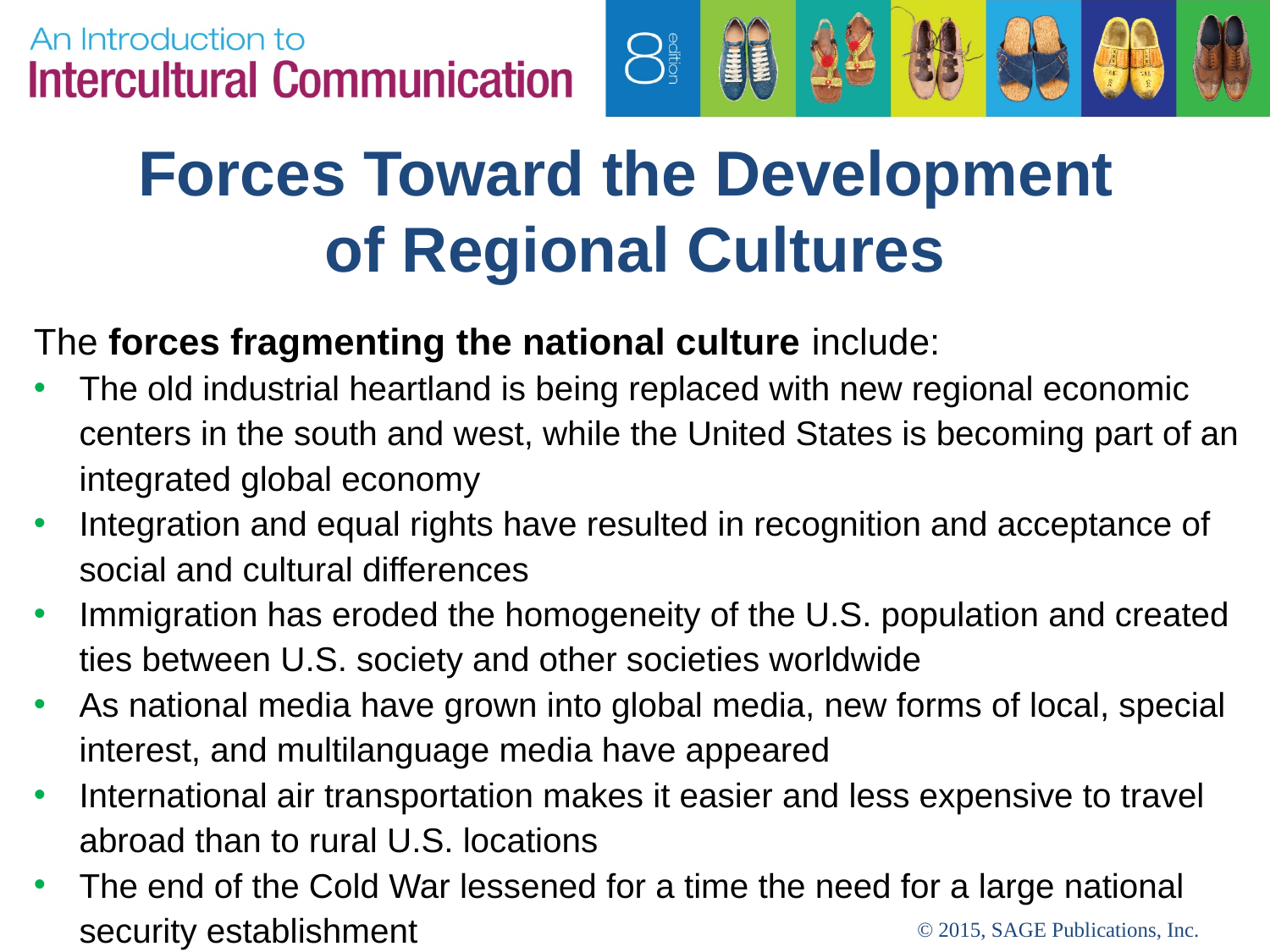

# Forces Toward the Development of Regional Cultures
The forces fragmenting the national culture include:
The old industrial heartland is being replaced with new regional economic centers in the south and west, while the United States is becoming part of an integrated global economy
Integration and equal rights have resulted in recognition and acceptance of social and cultural differences
Immigration has eroded the homogeneity of the U.S. population and created ties between U.S. society and other societies worldwide
As national media have grown into global media, new forms of local, special interest, and multilanguage media have appeared
International air transportation makes it easier and less expensive to travel abroad than to rural U.S. locations
The end of the Cold War lessened for a time the need for a large national security establishment

© 2015, SAGE Publications, Inc.